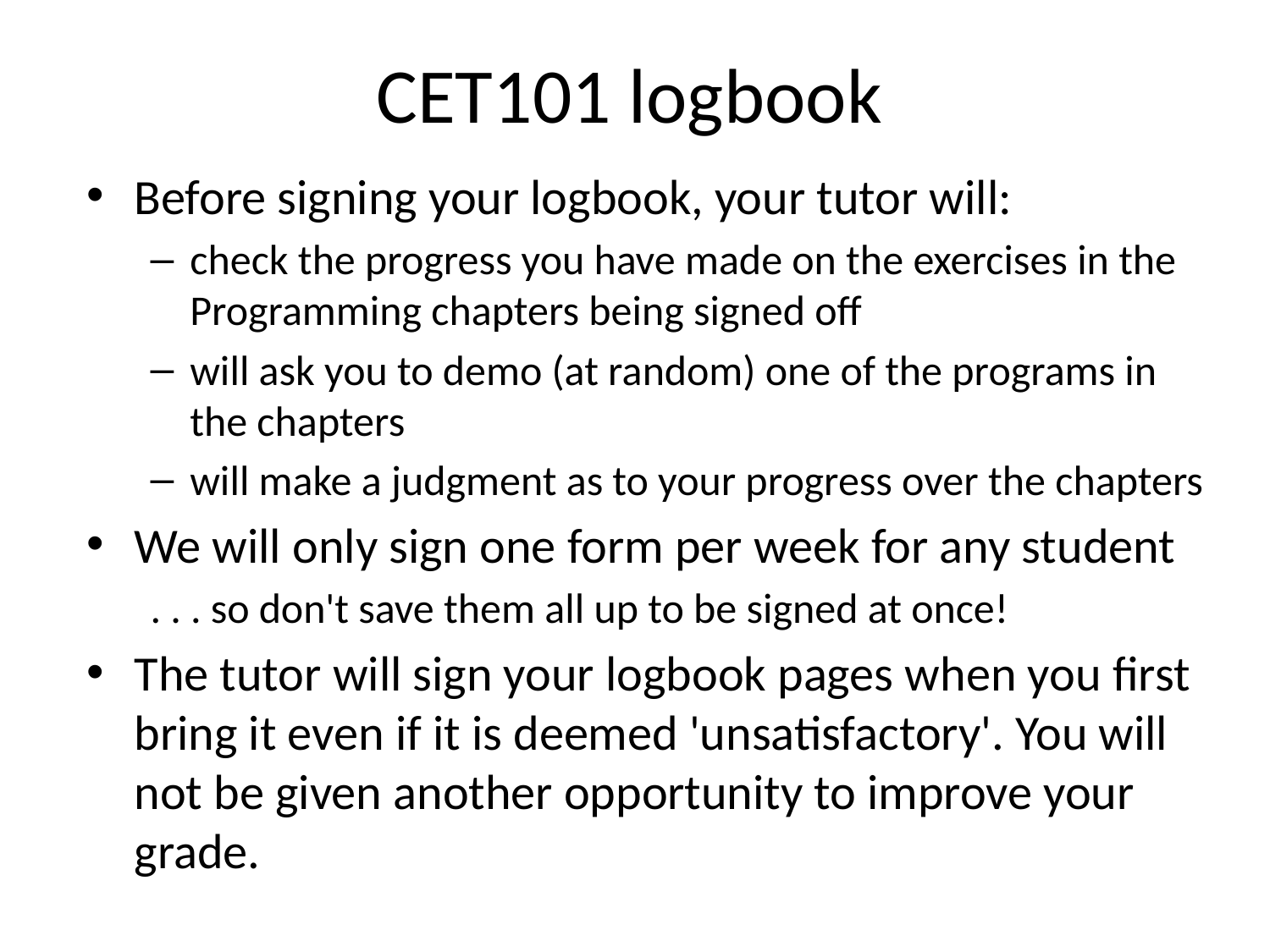

# CET101 logbook
Before signing your logbook, your tutor will:
check the progress you have made on the exercises in the Programming chapters being signed off
will ask you to demo (at random) one of the programs in the chapters
will make a judgment as to your progress over the chapters
We will only sign one form per week for any student
. . . so don't save them all up to be signed at once!
The tutor will sign your logbook pages when you first bring it even if it is deemed 'unsatisfactory'. You will not be given another opportunity to improve your grade.